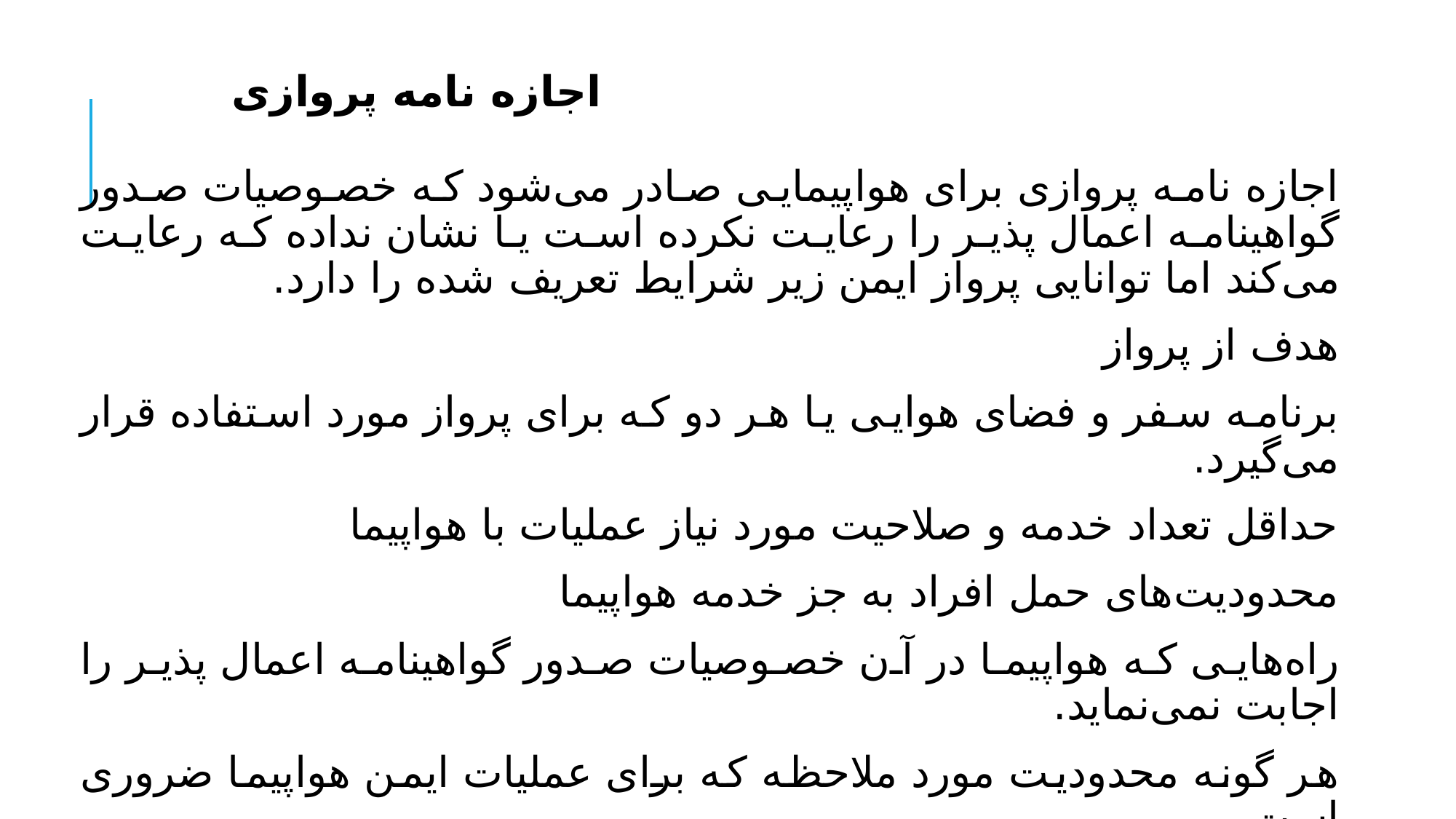

# اجازه نامه پروازی
اجازه نامه پروازی برای هواپیمایی صادر می‌شود که خصوصیات صدور گواهینامه اعمال پذیر را رعایت نکرده است یا نشان نداده که رعایت می‌کند اما توانایی پرواز ایمن زیر شرایط تعریف شده را دارد.
هدف از پرواز
برنامه سفر و فضای هوایی یا هر دو که برای پرواز مورد استفاده قرار می‌گیرد.
حداقل تعداد خدمه و صلاحیت مورد نیاز عملیات با هواپیما
محدودیت‌های حمل افراد به جز خدمه هواپیما
راه‌هایی که هواپیما در آن خصوصیات صدور گواهینامه اعمال پذیر را اجابت نمی‌نماید.
هر گونه محدودیت مورد ملاحظه که برای عملیات ایمن هواپیما ضروری است.
هر گونه اطلاعات مورد ملاحظه دیگر که برای هدف تشریح شده محدودیت‌های عملیات ضروری است.